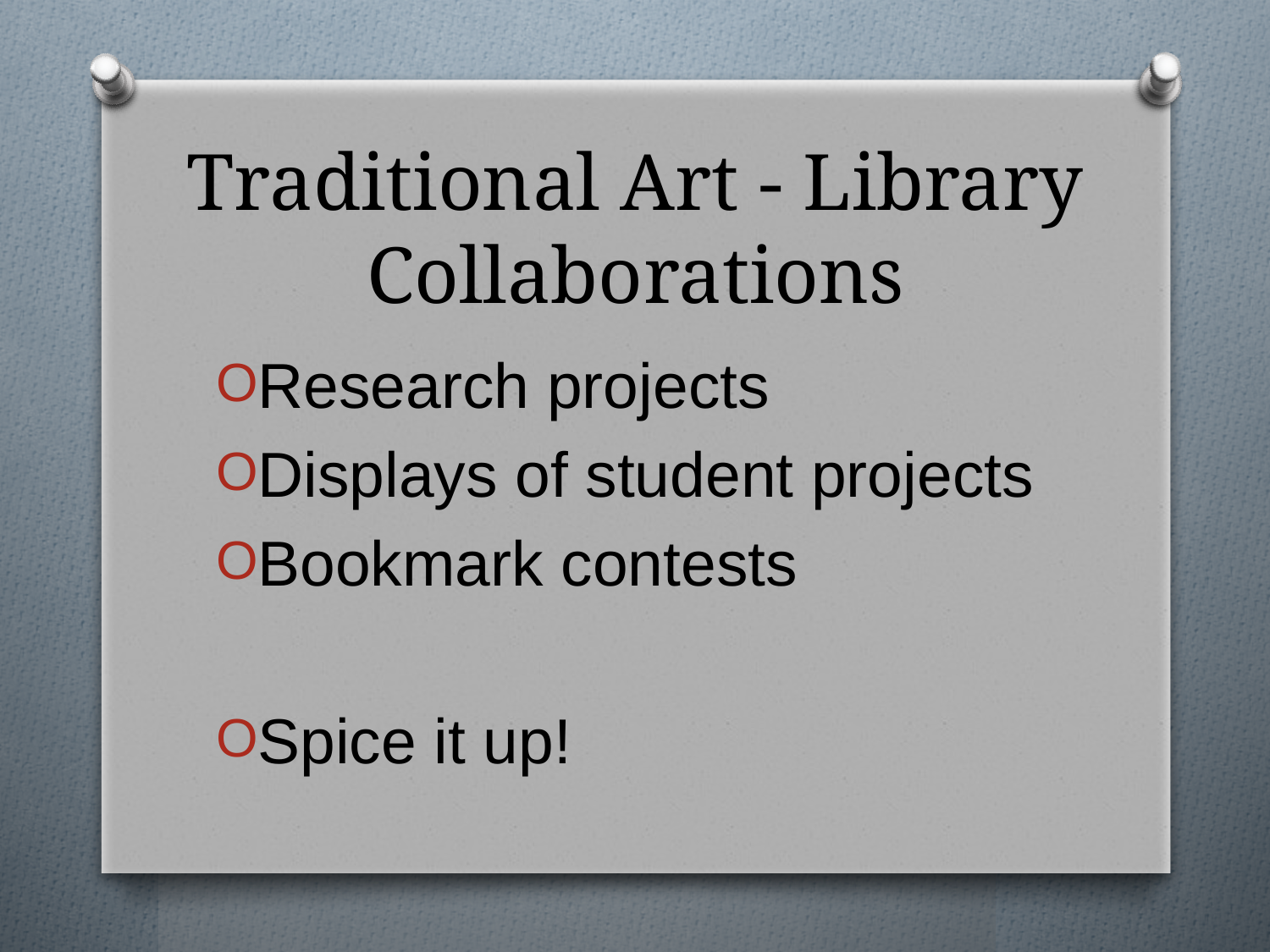

# Traditional Art - Library Collaborations
Research projects
Displays of student projects
Bookmark contests

Spice it up!